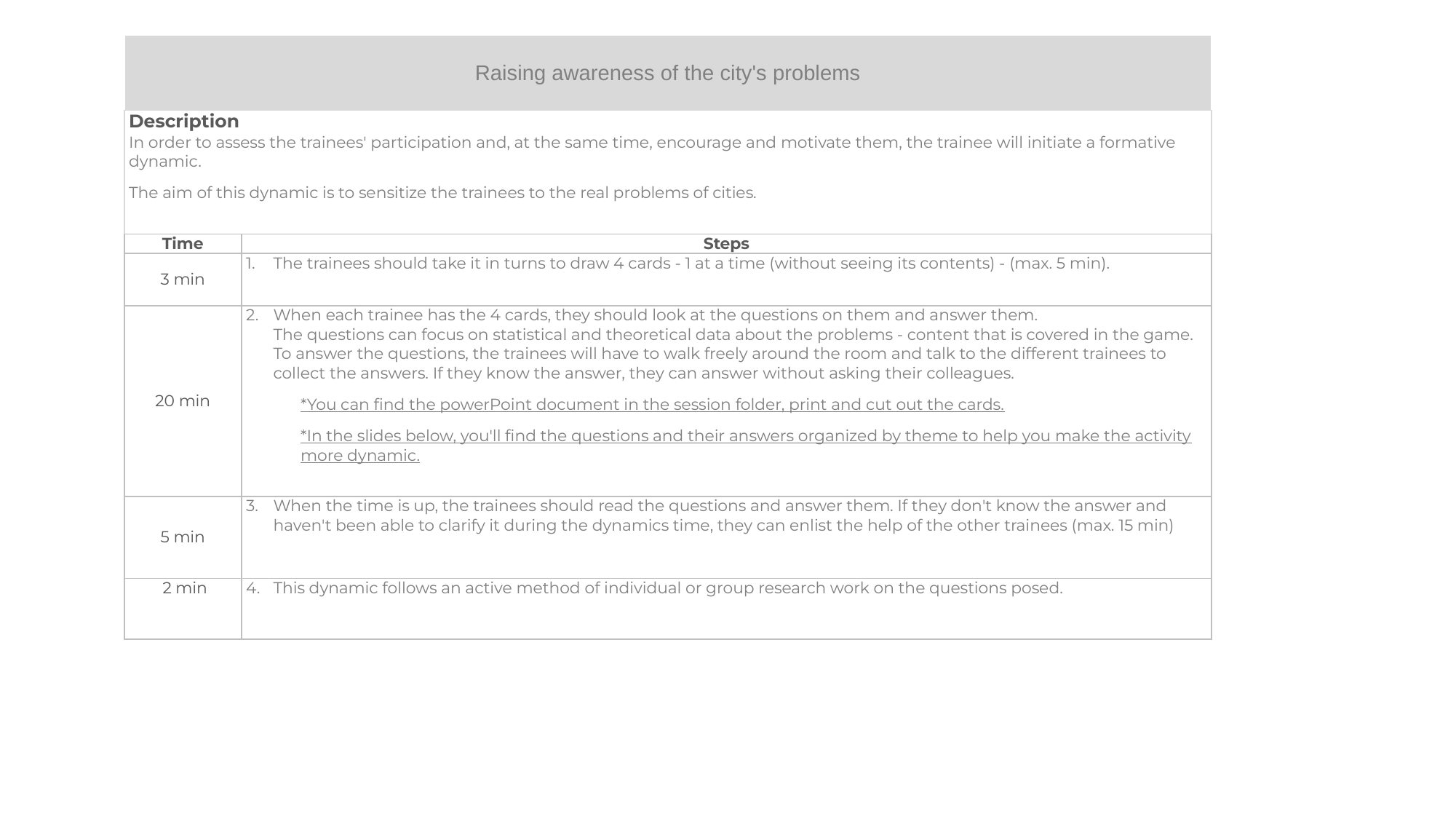

| Raising awareness of the city's problems |  |
| --- | --- |
| Description In order to assess the trainees' participation and, at the same time, encourage and motivate them, the trainee will initiate a formative dynamic. The aim of this dynamic is to sensitize the trainees to the real problems of cities. |  |
| Time | Steps |
| 3 min | The trainees should take it in turns to draw 4 cards - 1 at a time (without seeing its contents) - (max. 5 min). |
| 20 min | When each trainee has the 4 cards, they should look at the questions on them and answer them. The questions can focus on statistical and theoretical data about the problems - content that is covered in the game. To answer the questions, the trainees will have to walk freely around the room and talk to the different trainees to collect the answers. If they know the answer, they can answer without asking their colleagues. \*You can find the powerPoint document in the session folder, print and cut out the cards. \*In the slides below, you'll find the questions and their answers organized by theme to help you make the activity more dynamic. |
| 5 min | When the time is up, the trainees should read the questions and answer them. If they don't know the answer and haven't been able to clarify it during the dynamics time, they can enlist the help of the other trainees (max. 15 min) |
| 2 min | This dynamic follows an active method of individual or group research work on the questions posed. |